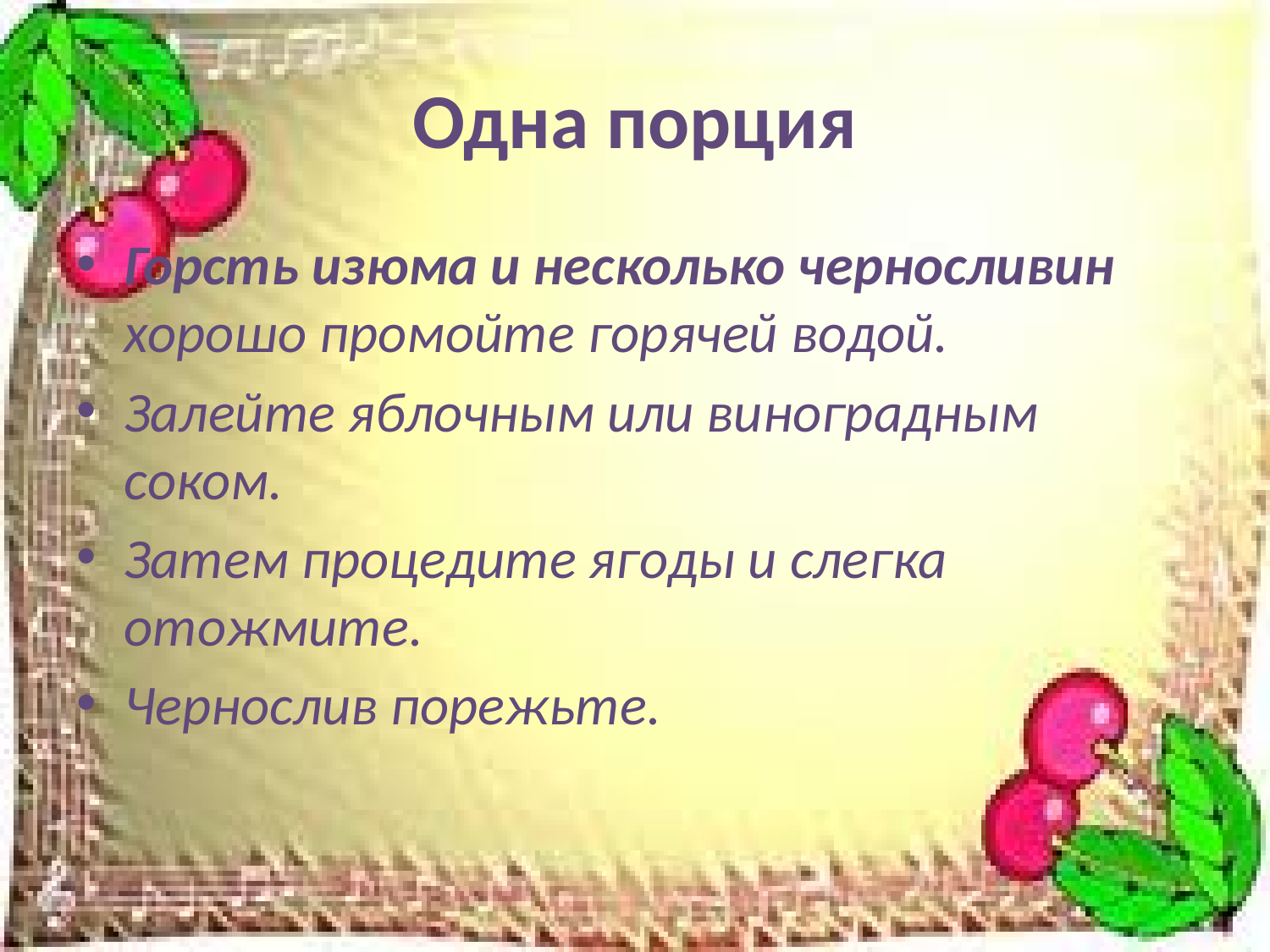

# Одна порция
Горсть изюма и несколько черносливин хорошо промойте горячей водой.
Залейте яблочным или виноградным соком.
Затем процедите ягоды и слегка отожмите.
Чернослив порежьте.